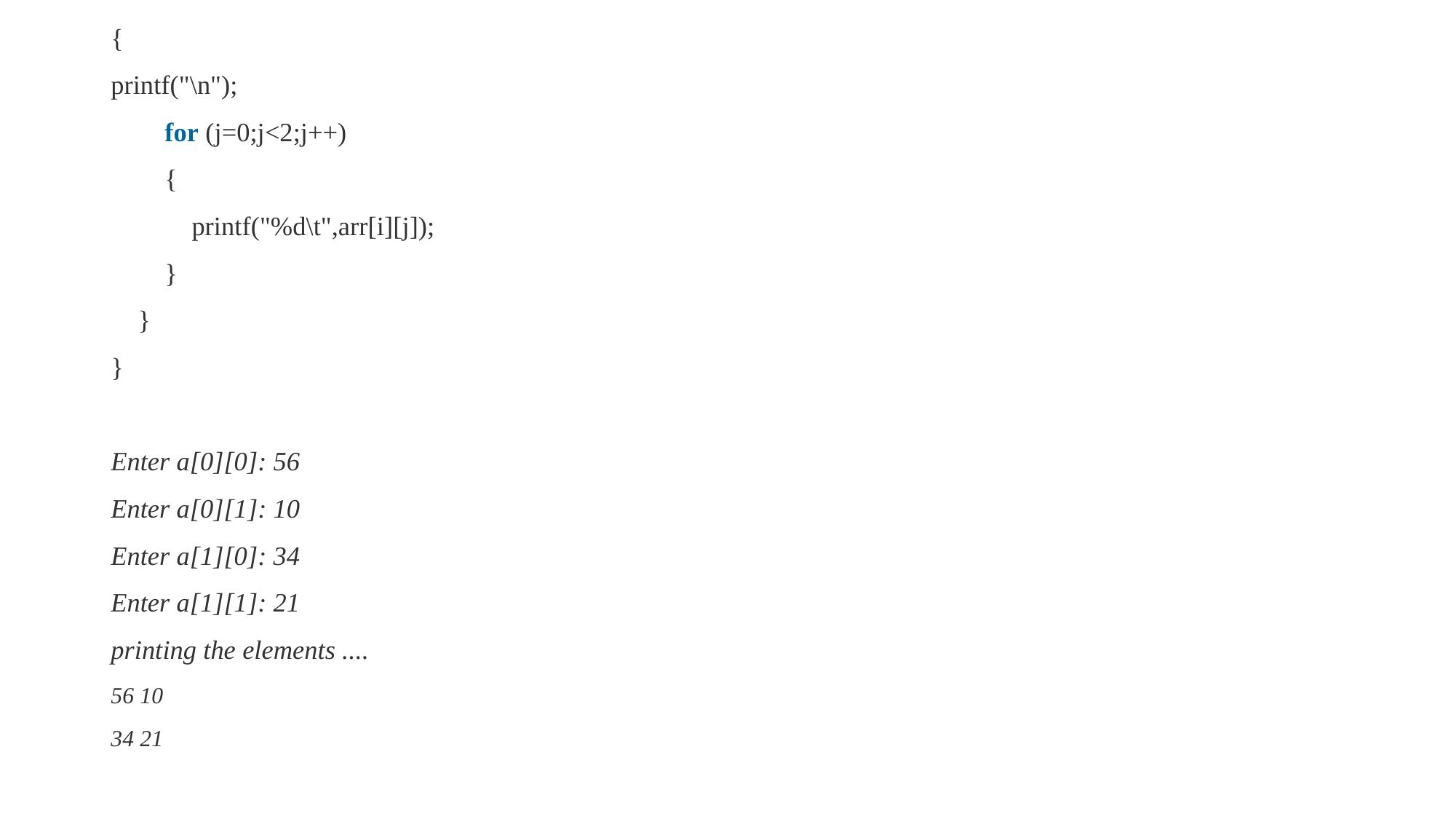

{
printf("\n");
        for (j=0;j<2;j++)
        {
            printf("%d\t",arr[i][j]);
        }
    }
}

Enter a[0][0]: 56
Enter a[0][1]: 10
Enter a[1][0]: 34
Enter a[1][1]: 21
printing the elements ....
56 10
34 21